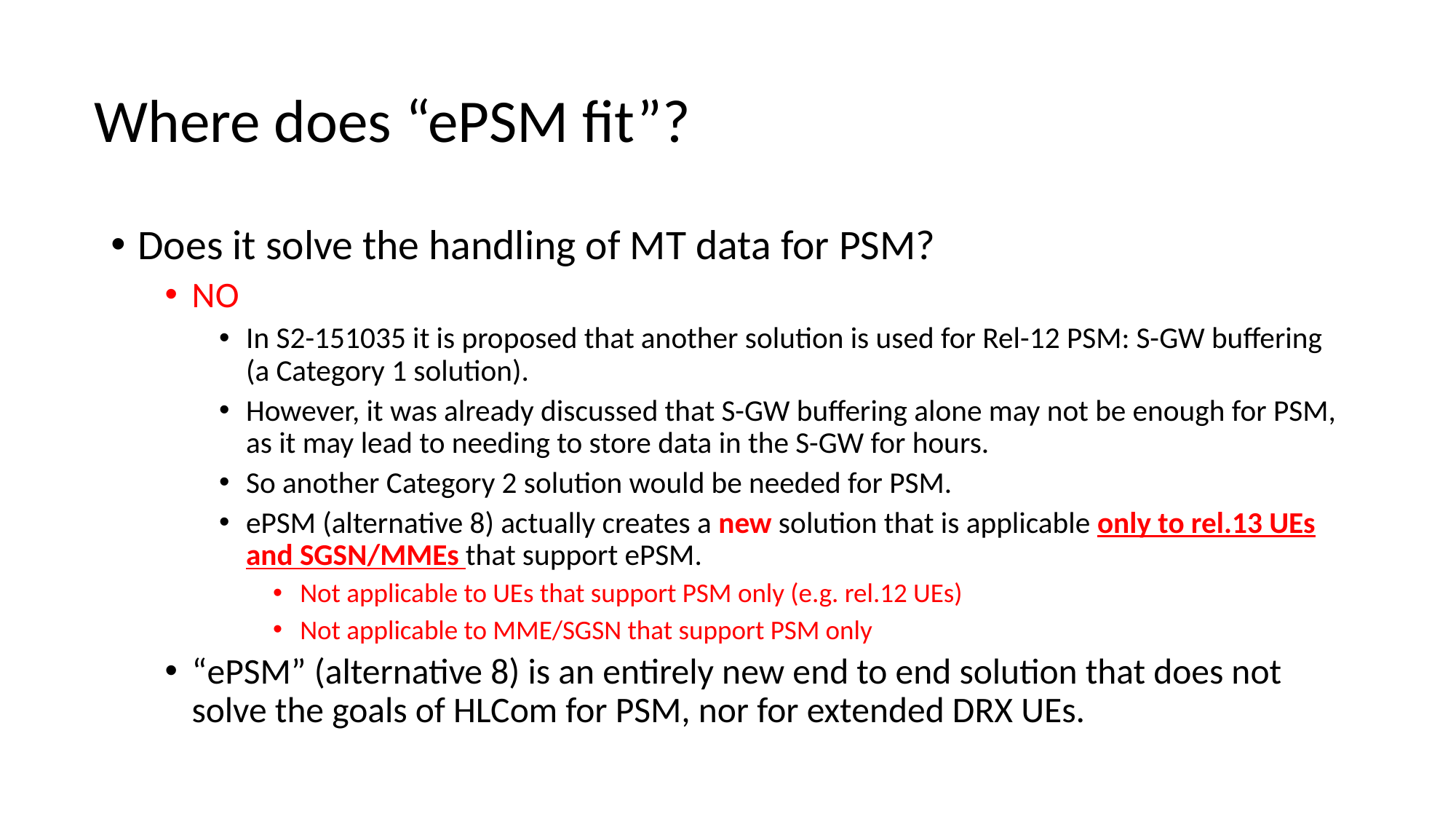

# Where does “ePSM fit”?
Does it solve the handling of MT data for PSM?
NO
In S2-151035 it is proposed that another solution is used for Rel-12 PSM: S-GW buffering (a Category 1 solution).
However, it was already discussed that S-GW buffering alone may not be enough for PSM, as it may lead to needing to store data in the S-GW for hours.
So another Category 2 solution would be needed for PSM.
ePSM (alternative 8) actually creates a new solution that is applicable only to rel.13 UEs and SGSN/MMEs that support ePSM.
Not applicable to UEs that support PSM only (e.g. rel.12 UEs)
Not applicable to MME/SGSN that support PSM only
“ePSM” (alternative 8) is an entirely new end to end solution that does not solve the goals of HLCom for PSM, nor for extended DRX UEs.